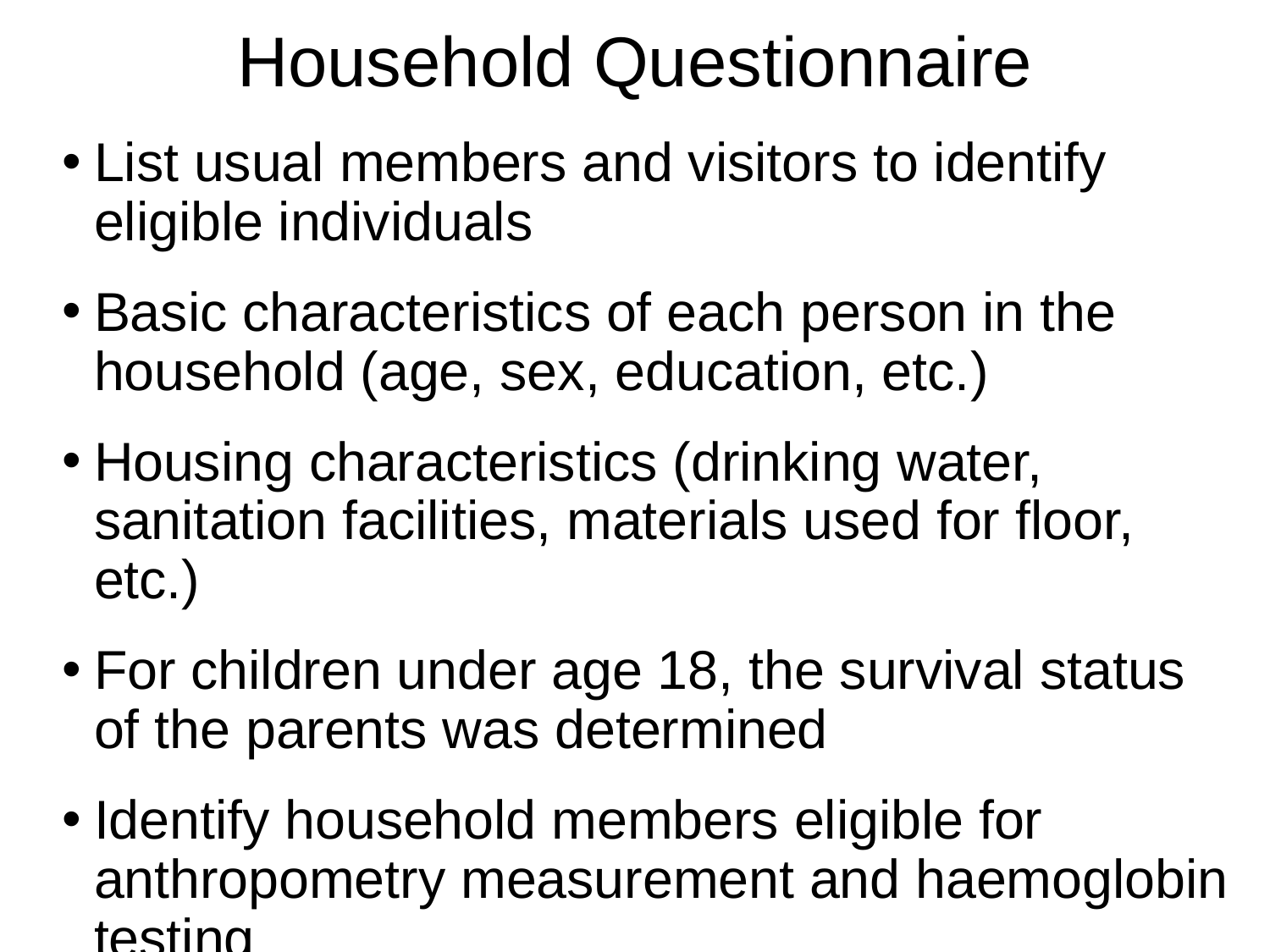

# Household Questionnaire
List usual members and visitors to identify eligible individuals
Basic characteristics of each person in the household (age, sex, education, etc.)
Housing characteristics (drinking water, sanitation facilities, materials used for floor, etc.)
For children under age 18, the survival status of the parents was determined
Identify household members eligible for anthropometry measurement and haemoglobin testing